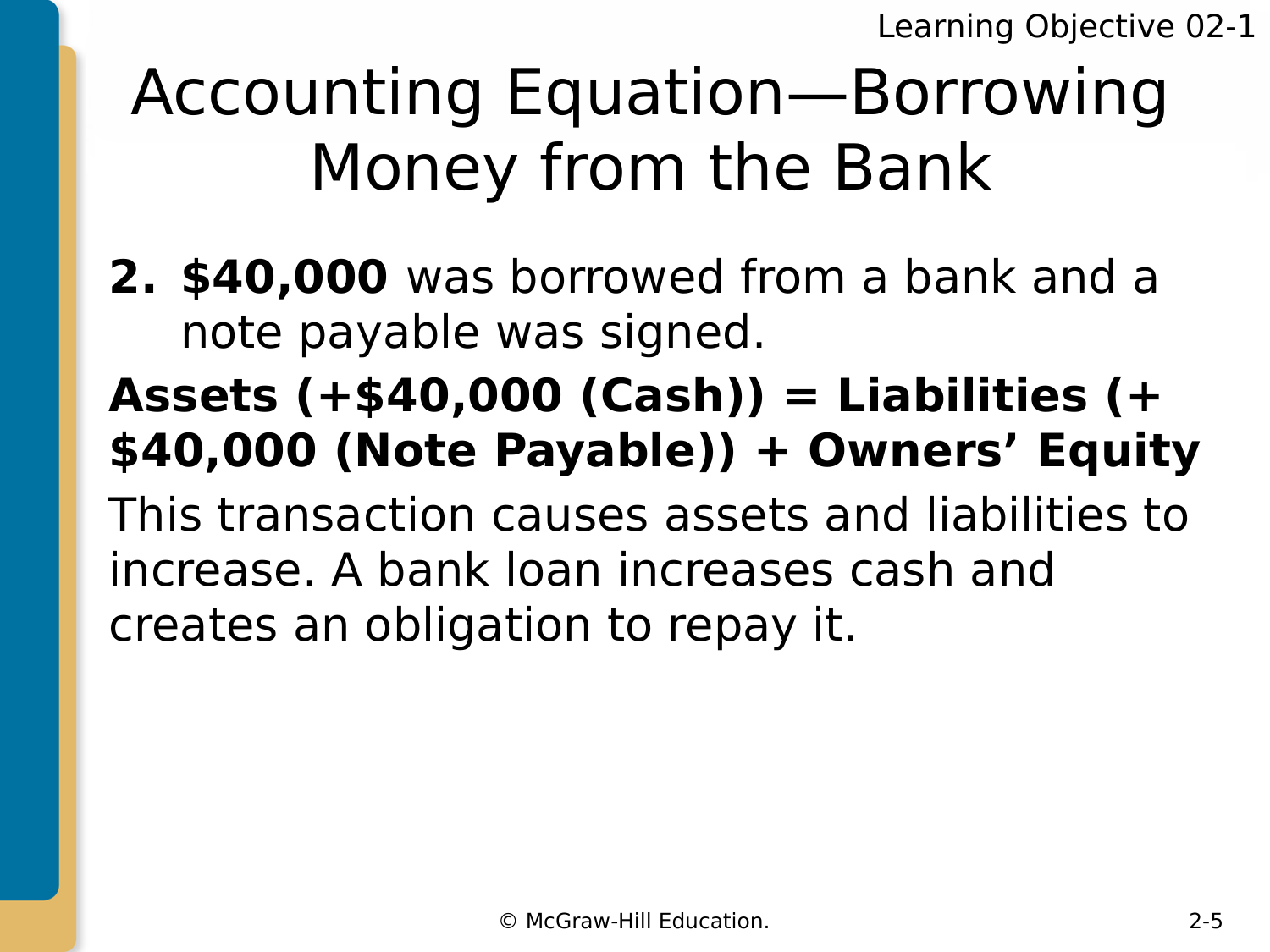

Learning Objective 02-1
# Accounting Equation—Borrowing Money from the Bank
$40,000 was borrowed from a bank and a note payable was signed.
Assets (+$40,000 (Cash)) = Liabilities (+$40,000 (Note Payable)) + Owners’ Equity
This transaction causes assets and liabilities to increase. A bank loan increases cash and creates an obligation to repay it.